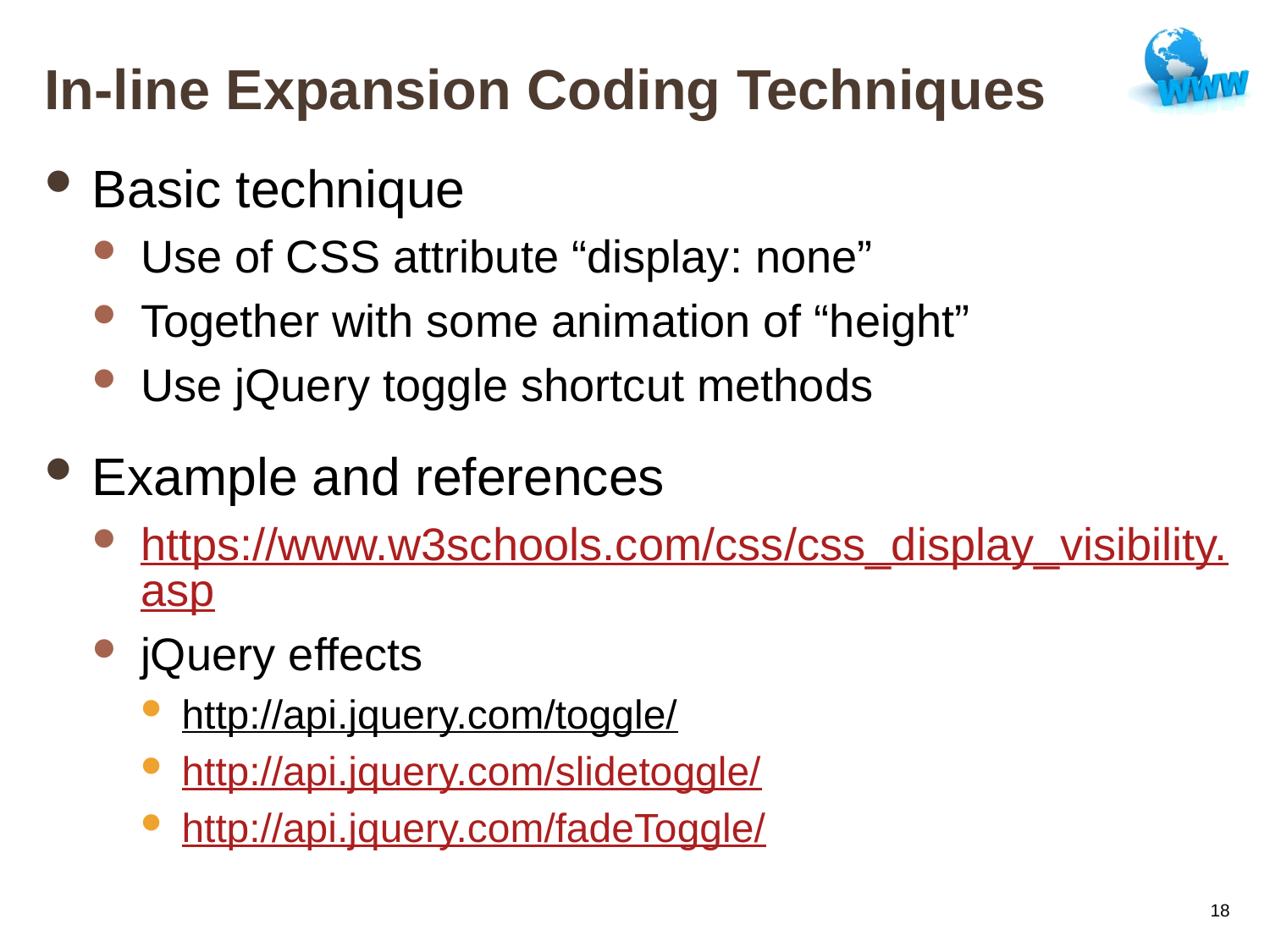

# In-line Expansion Coding Techniques
Basic technique
Use of CSS attribute “display: none”
Together with some animation of “height”
Use jQuery toggle shortcut methods
Example and references
https://www.w3schools.com/css/css_display_visibility.asp
jQuery effects
http://api.jquery.com/toggle/
http://api.jquery.com/slidetoggle/
http://api.jquery.com/fadeToggle/

18